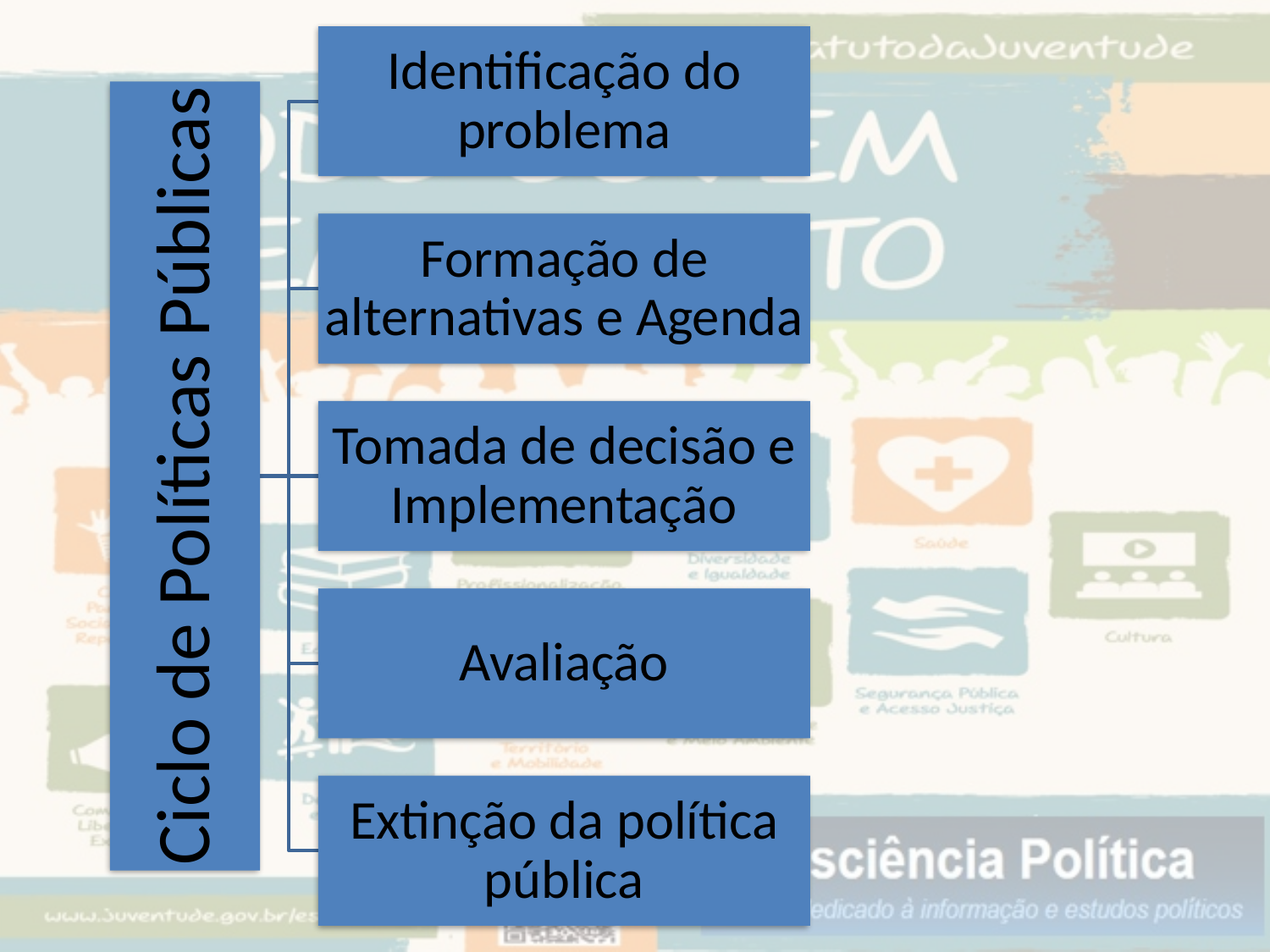

Ciclo de Políticas Públicas
Identificação do problema
Formação de alternativas e Agenda
Tomada de decisão e Implementação
Avaliação
Extinção da política pública